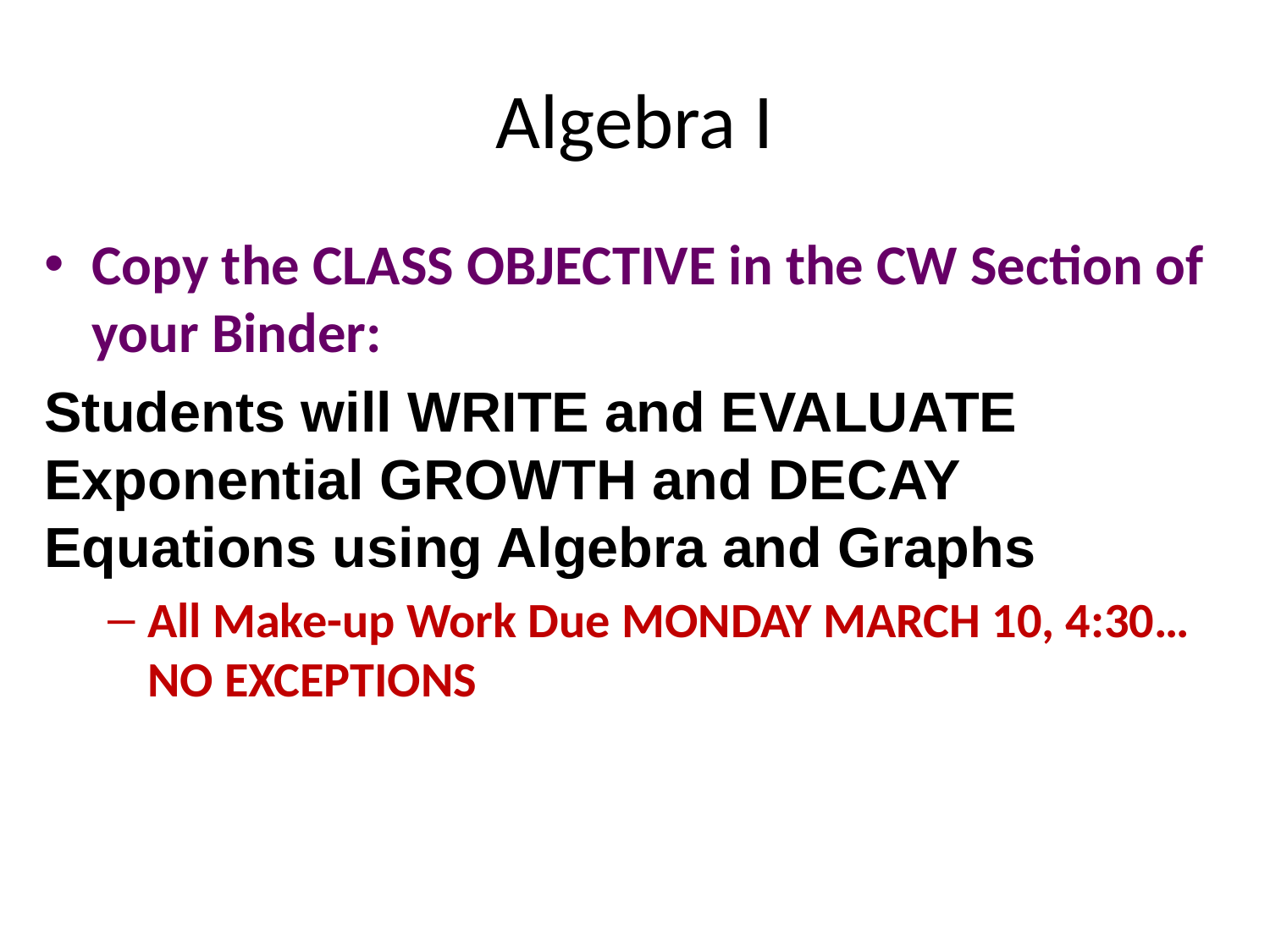

# Algebra I
Copy the CLASS OBJECTIVE in the CW Section of your Binder:
Students will WRITE and EVALUATE Exponential GROWTH and DECAY Equations using Algebra and Graphs
All Make-up Work Due MONDAY MARCH 10, 4:30…NO EXCEPTIONS